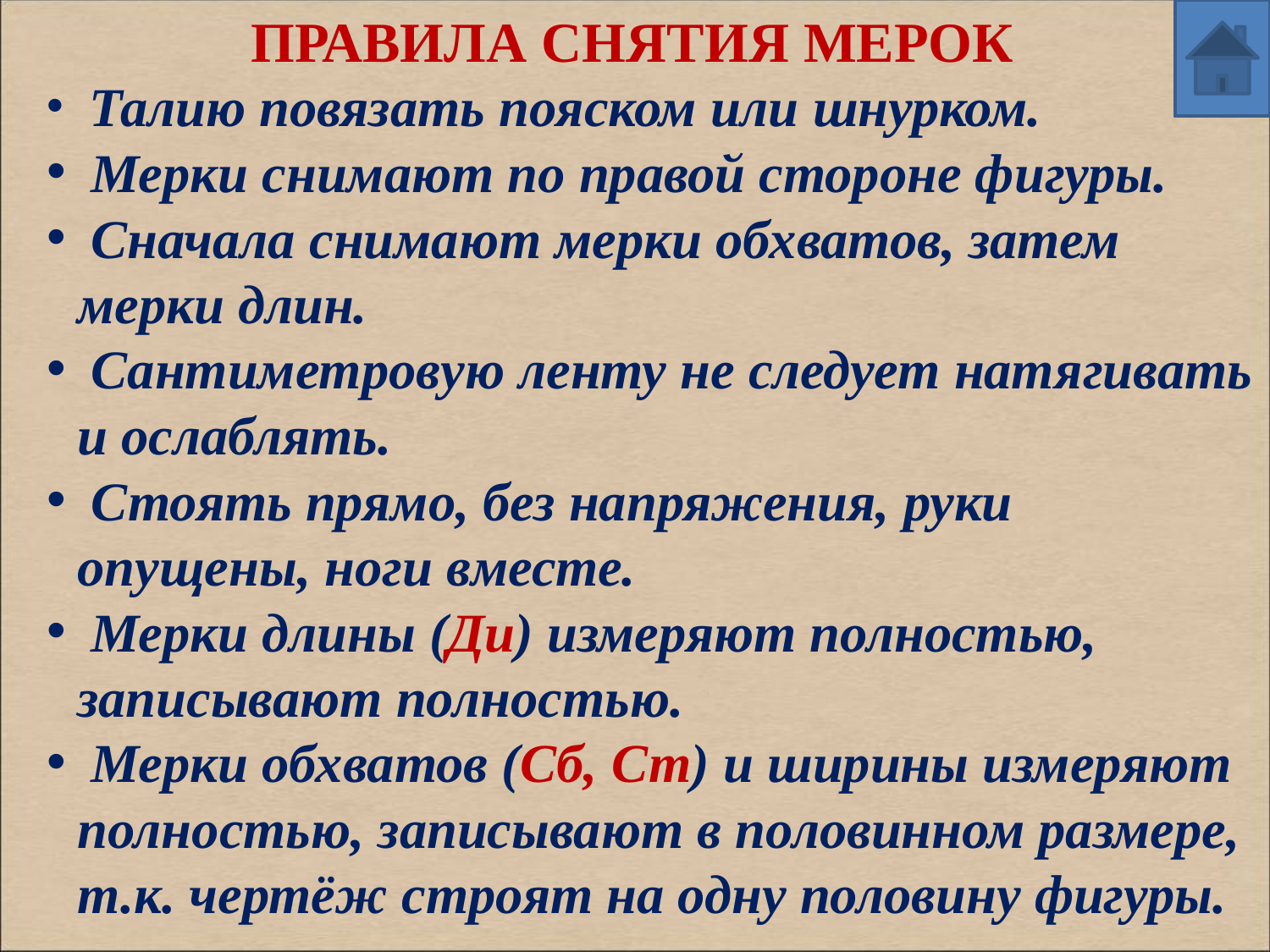

ПРАВИЛА СНЯТИЯ МЕРОК

 Талию повязать пояском или шнурком.
 Мерки снимают по правой стороне фигуры.
 Сначала снимают мерки обхватов, затем мерки длин.
 Сантиметровую ленту не следует натягивать и ослаблять.
 Стоять прямо, без напряжения, руки опущены, ноги вместе.
 Мерки длины (Ди) измеряют полностью, записывают полностью.
 Мерки обхватов (Сб, Ст) и ширины измеряют полностью, записывают в половинном размере, т.к. чертёж строят на одну половину фигуры.

#